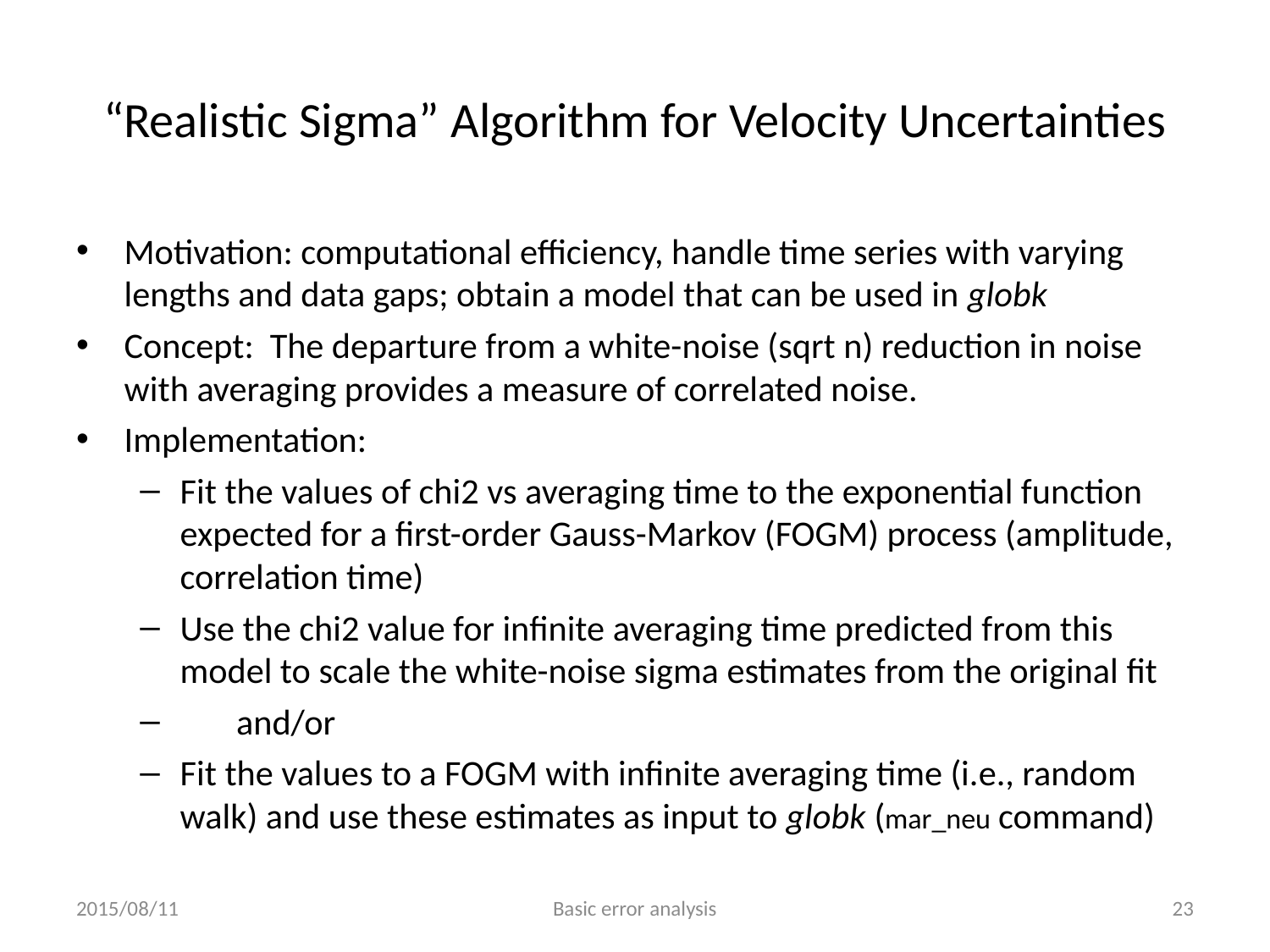

# “Realistic Sigma” Algorithm for Velocity Uncertainties
Motivation: computational efficiency, handle time series with varying lengths and data gaps; obtain a model that can be used in globk
Concept:  The departure from a white-noise (sqrt n) reduction in noise with averaging provides a measure of correlated noise.
Implementation:
Fit the values of chi2 vs averaging time to the exponential function expected for a first-order Gauss-Markov (FOGM) process (amplitude, correlation time)
Use the chi2 value for infinite averaging time predicted from this model to scale the white-noise sigma estimates from the original fit
       and/or
Fit the values to a FOGM with infinite averaging time (i.e., random walk) and use these estimates as input to globk (mar_neu command)

2015/08/11
Basic error analysis
23